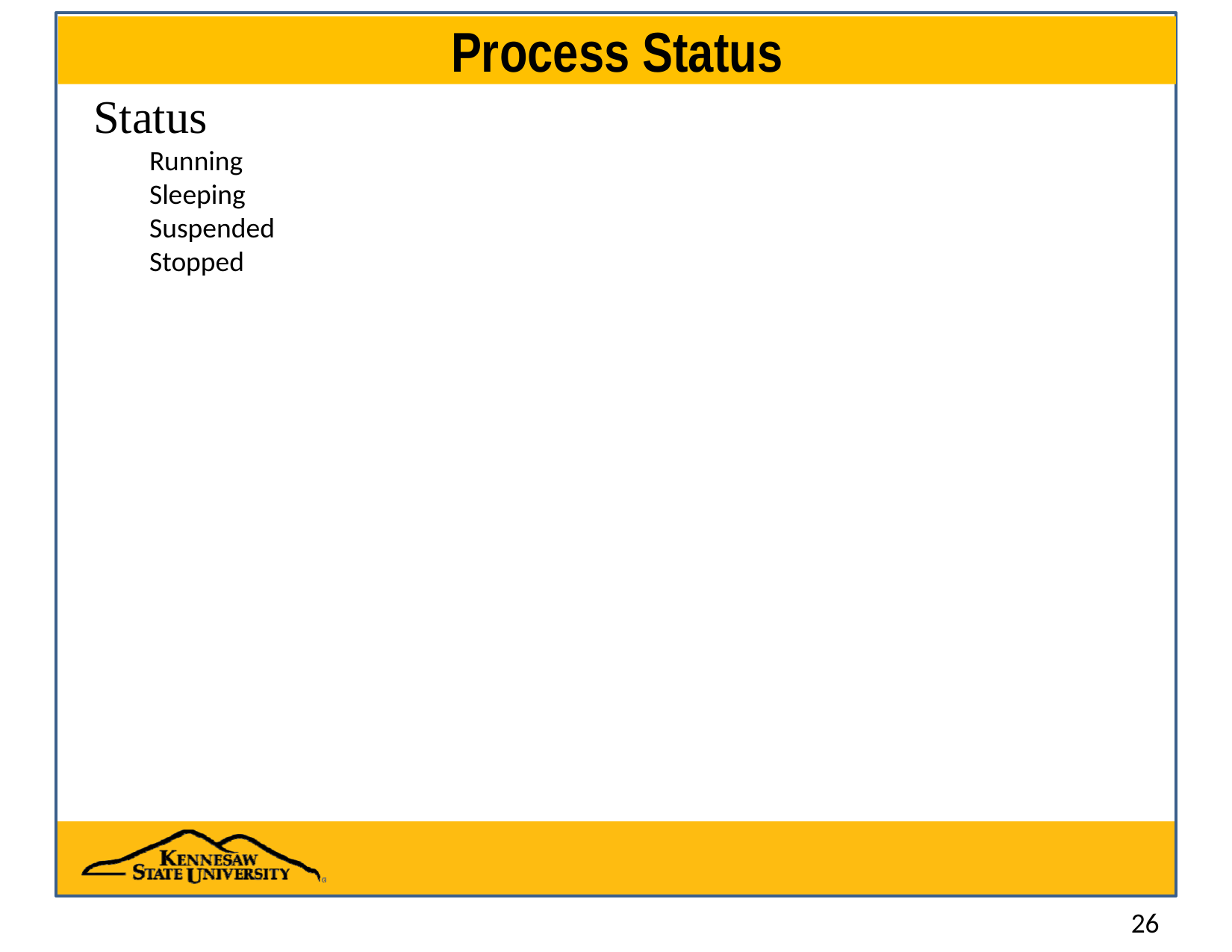

# Process Status
Status
Running
Sleeping
Suspended
Stopped